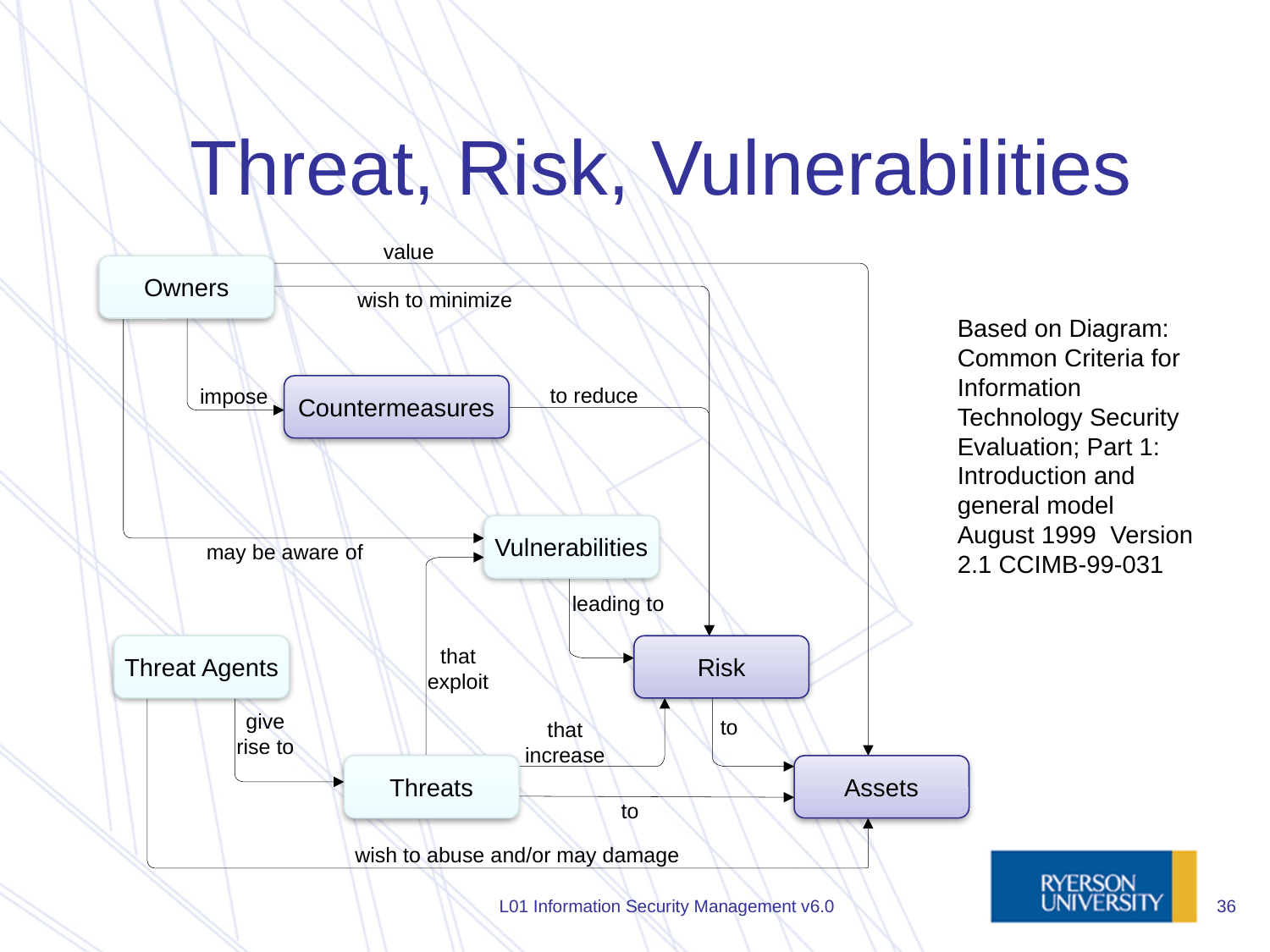

# Threat, Risk, Vulnerabilities
value
Owners

wish to minimize

Countermeasures
to reduce
impose

Vulnerabilities
may be aware of

leading to
Threat Agents
Risk
that
exploit

give
rise to
to
that
increase
Threats
Assets

to

wish to abuse and/or may damage
Based on Diagram: Common Criteria for Information Technology Security Evaluation; Part 1: Introduction and general model
August 1999  Version 2.1 CCIMB-99-031
L01 Information Security Management v6.0
36